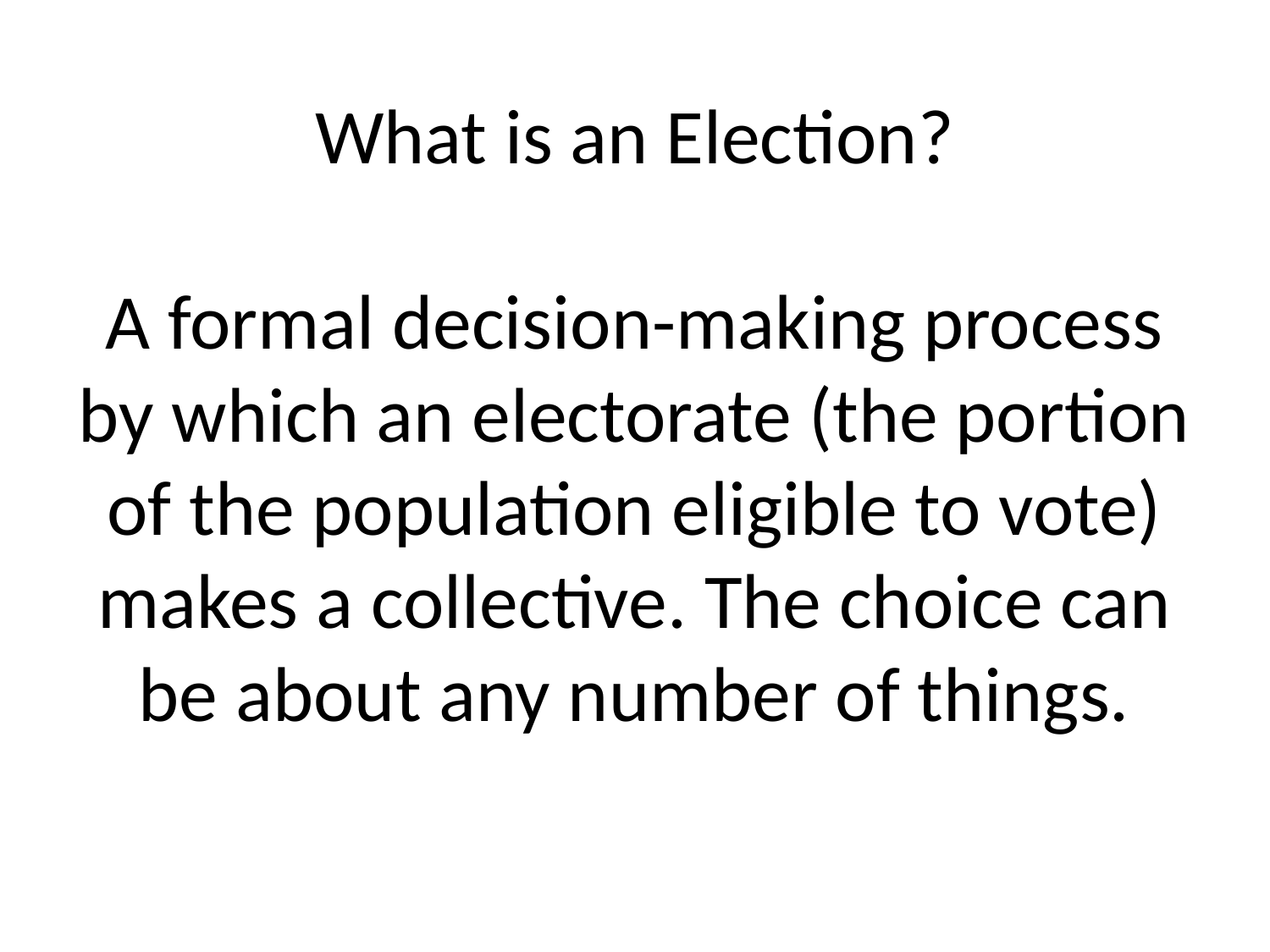

# What is an Election? A formal decision-making process by which an electorate (the portion of the population eligible to vote) makes a collective. The choice can be about any number of things.